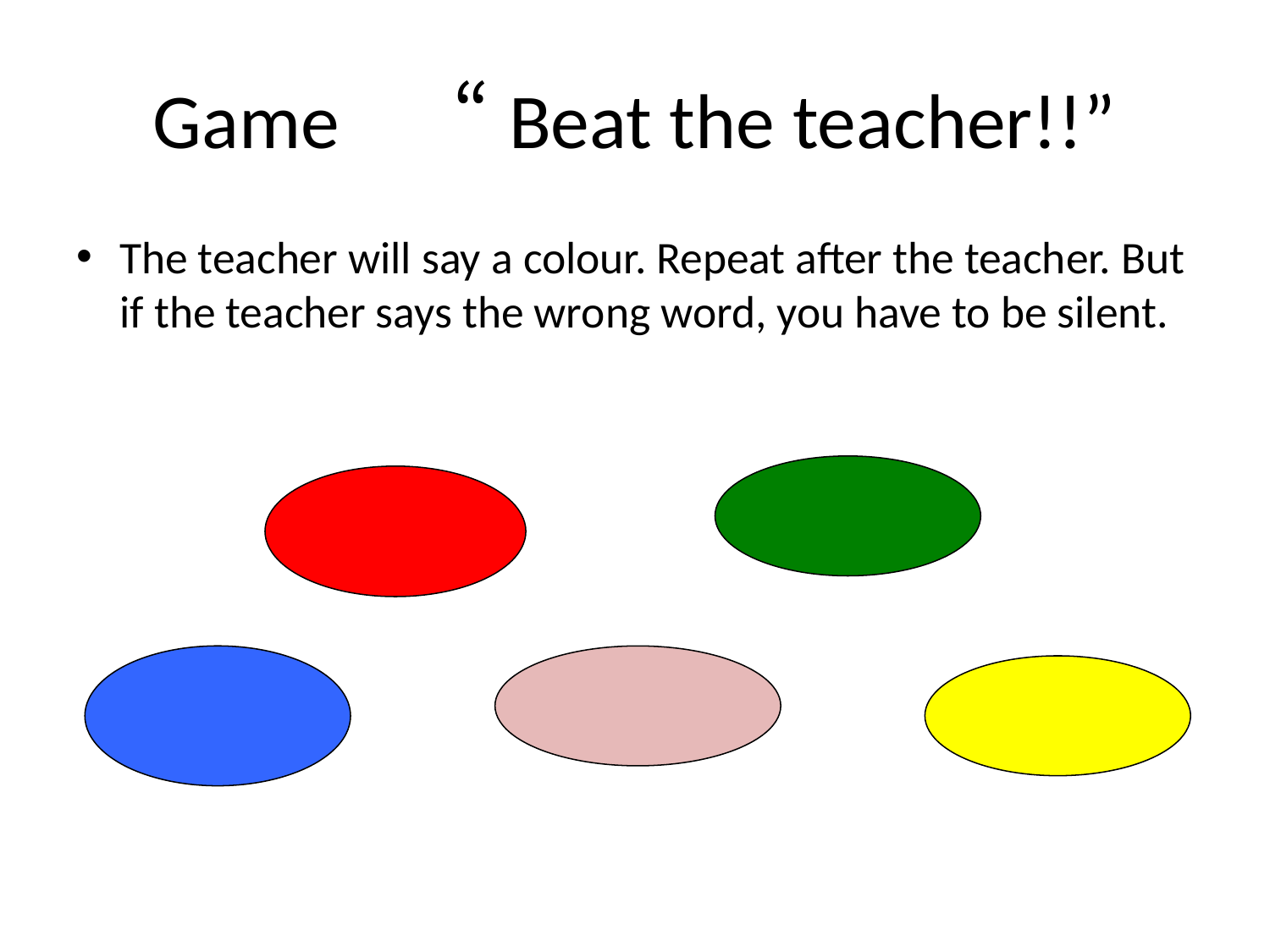

# Game　 “Beat the teacher!!”
The teacher will say a colour. Repeat after the teacher. But if the teacher says the wrong word, you have to be silent.